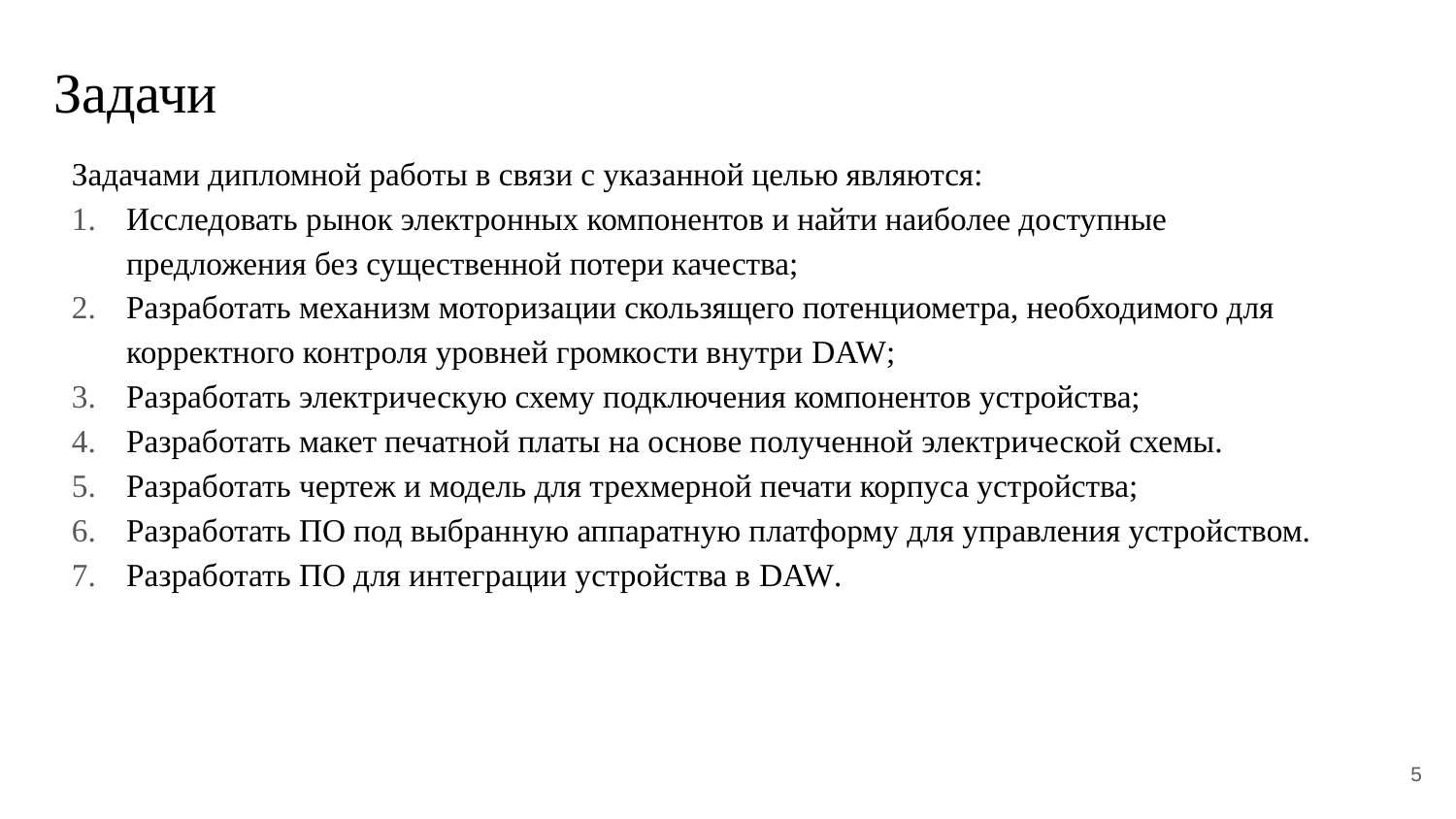

# Задачи
Задачами дипломной работы в связи с указанной целью являются:
Исследовать рынок электронных компонентов и найти наиболее доступные предложения без существенной потери качества;
Разработать механизм моторизации скользящего потенциометра, необходимого для корректного контроля уровней громкости внутри DAW;
Разработать электрическую схему подключения компонентов устройства;
Разработать макет печатной платы на основе полученной электрической схемы.
Разработать чертеж и модель для трехмерной печати корпуса устройства;
Разработать ПО под выбранную аппаратную платформу для управления устройством.
Разработать ПО для интеграции устройства в DAW.
5